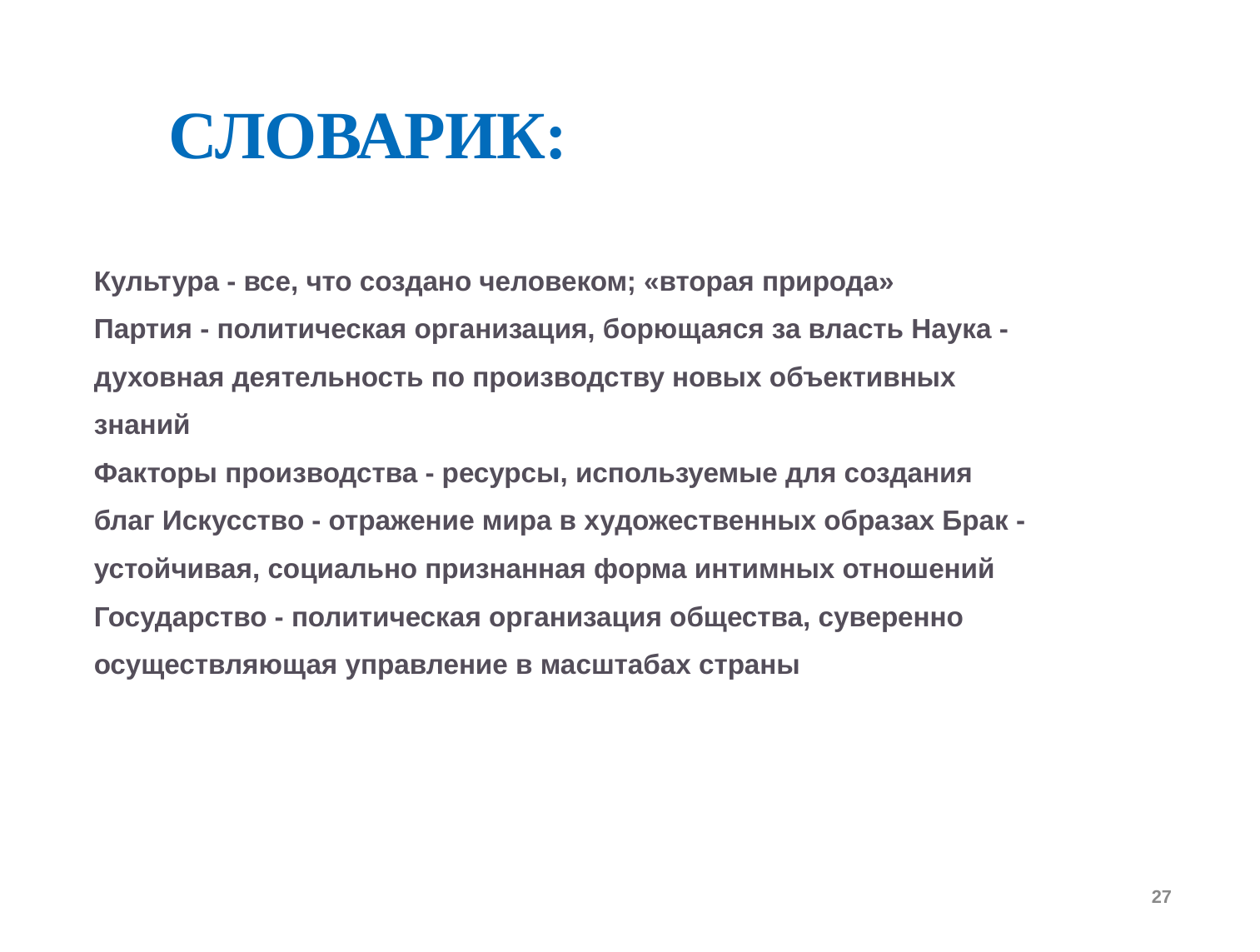

СЛОВАРИК:
Культура - все, что создано человеком; «вторая природа»
Партия - политическая организация, борющаяся за власть Наука - духовная деятельность по производству новых объективных знаний
Факторы производства - ресурсы, используемые для создания благ Искусство - отражение мира в художественных образах Брак - устойчивая, социально признанная форма интимных отношений
Государство - политическая организация общества, суверенно осуществляющая управление в масштабах страны
27